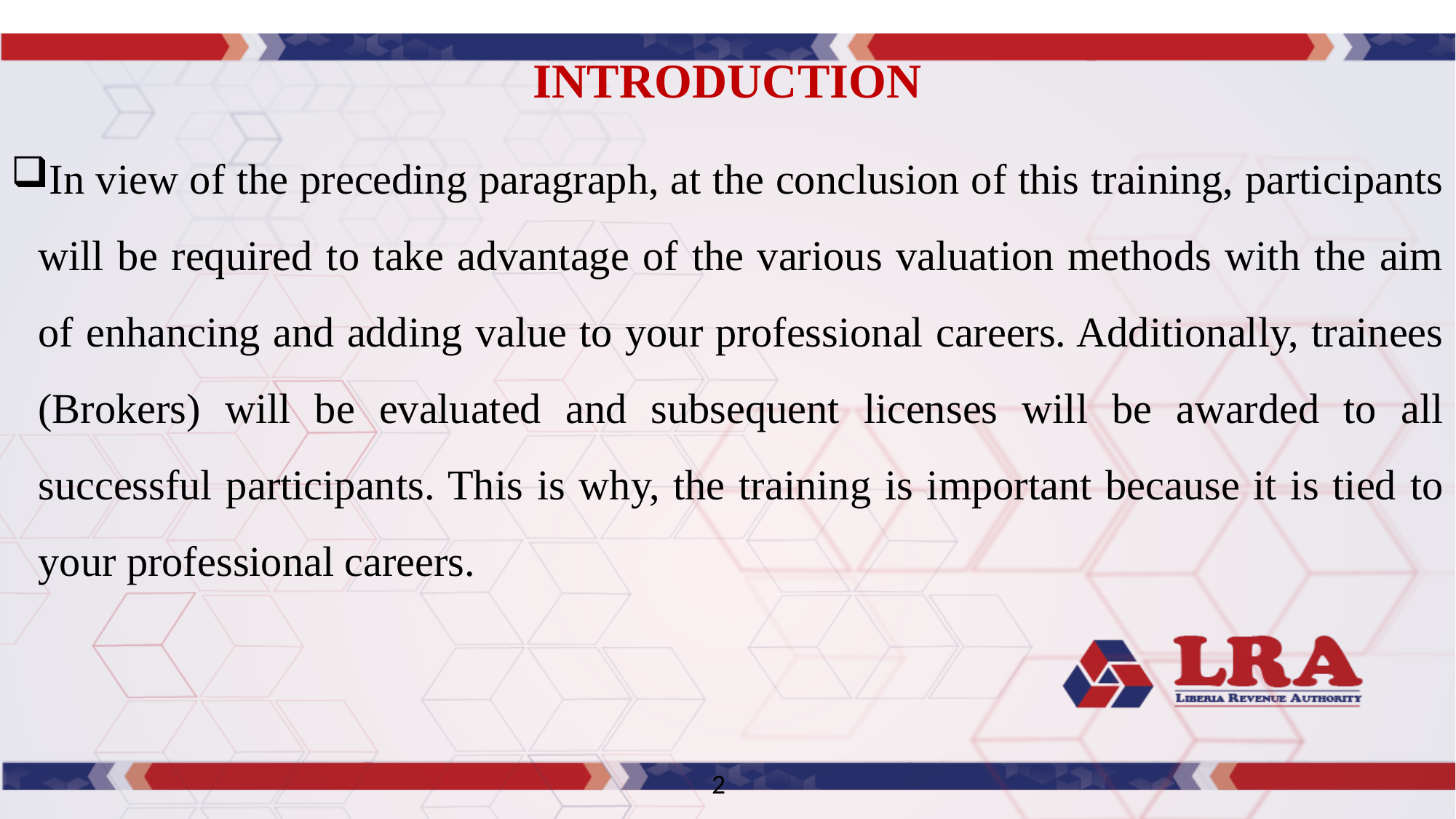

# INTRODUCTION
In view of the preceding paragraph, at the conclusion of this training, participants will be required to take advantage of the various valuation methods with the aim of enhancing and adding value to your professional careers. Additionally, trainees (Brokers) will be evaluated and subsequent licenses will be awarded to all successful participants. This is why, the training is important because it is tied to your professional careers.
2